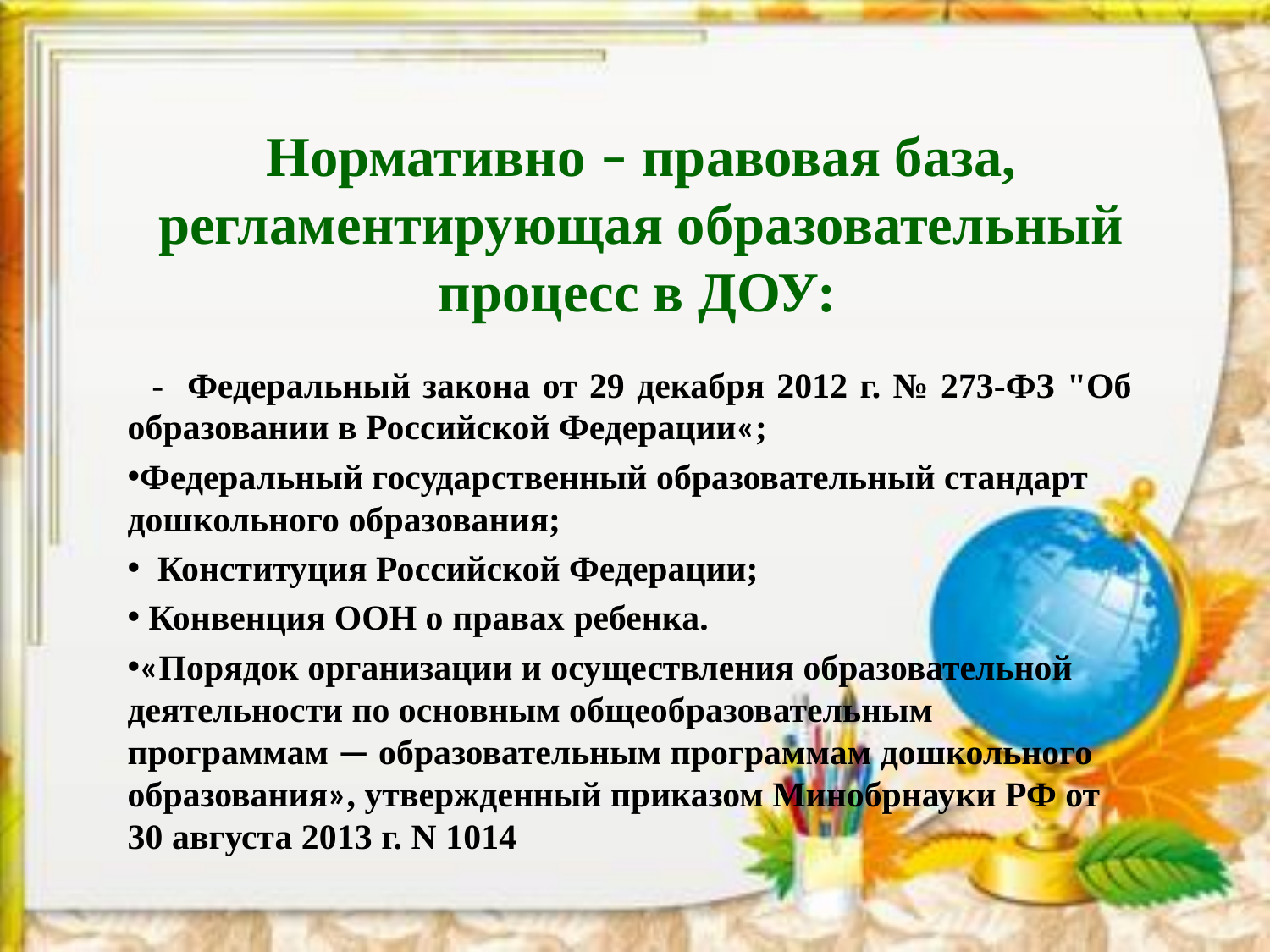

# Нормативно – правовая база, регламентирующая образовательный процесс в ДОУ:
  -  Федеральный закона от 29 декабря 2012 г. № 273-ФЗ "Об образовании в Российской Федерации«;
Федеральный государственный образовательный стандарт дошкольного образования;
  Конституция Российской Федерации;
 Конвенция ООН о правах ребенка.
«Порядок организации и осуществления образовательной деятельности по основным общеобразовательным программам — образовательным программам дошкольного образования», утвержденный приказом Минобрнауки РФ от 30 августа 2013 г. N 1014